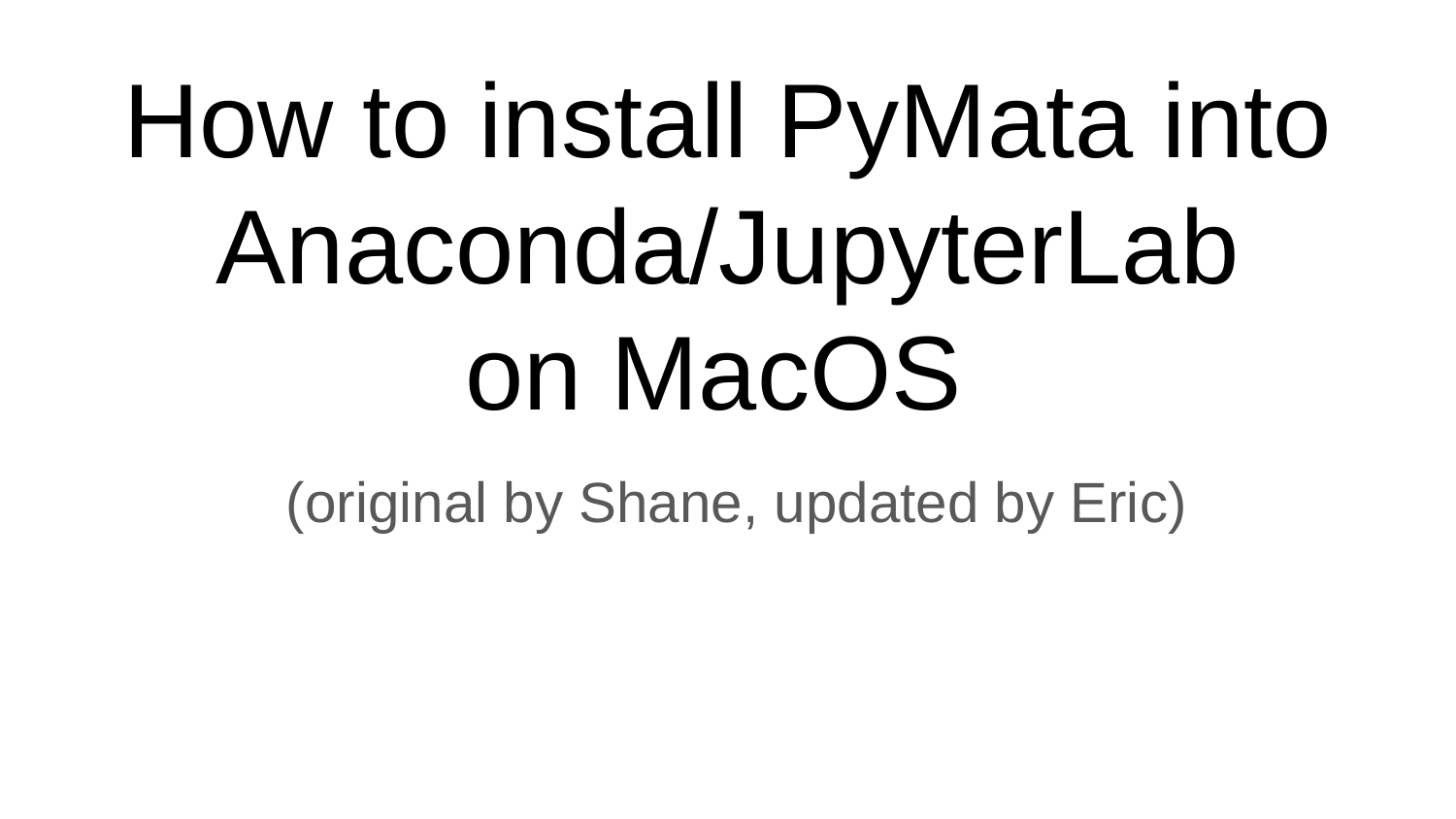

How to install PyMata into Anaconda/JupyterLab
on MacOS
(original by Shane, updated by Eric)